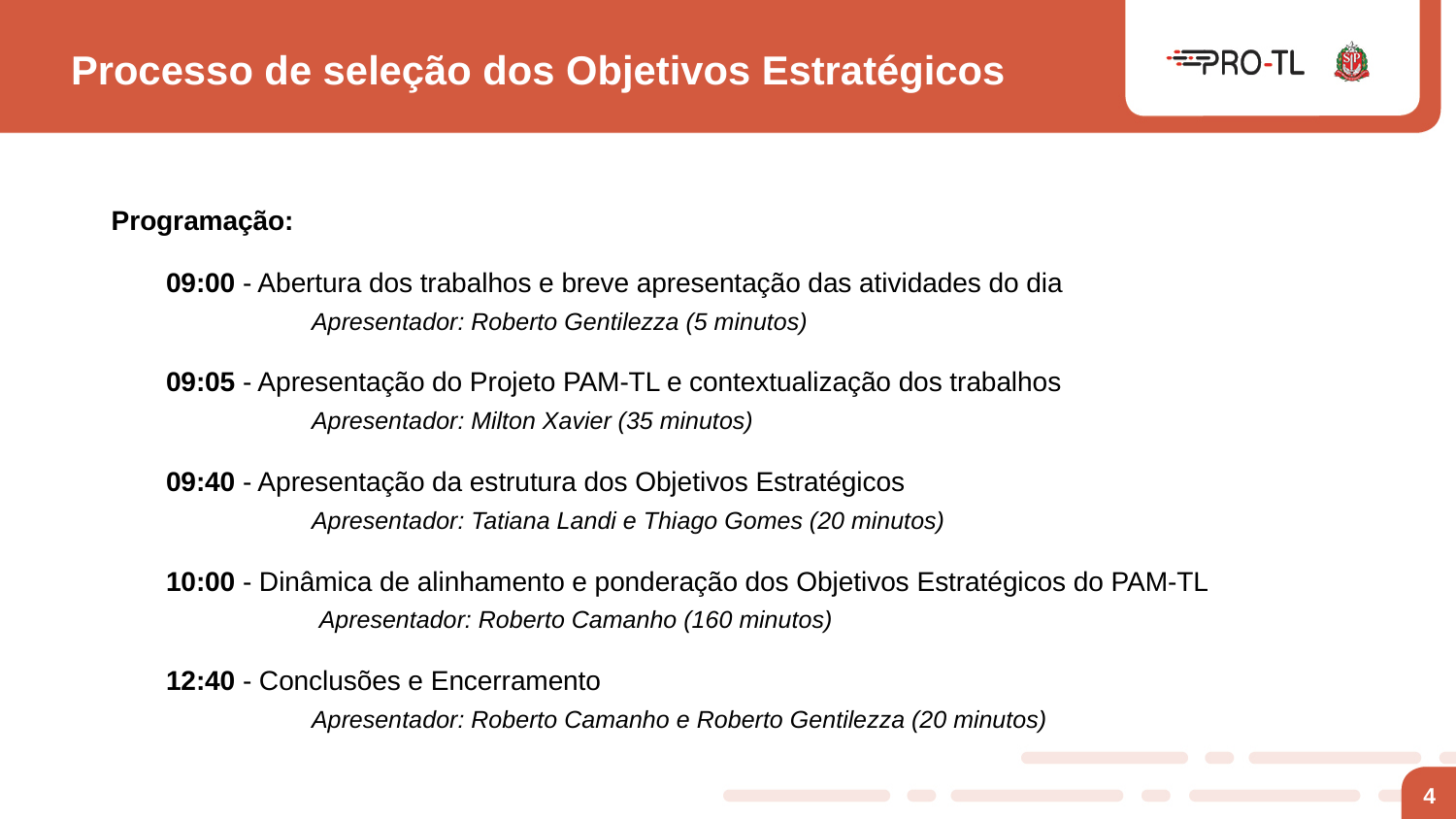

Processo de seleção dos Objetivos Estratégicos
Programação:
09:00 - Abertura dos trabalhos e breve apresentação das atividades do dia
	Apresentador: Roberto Gentilezza (5 minutos)
09:05 - Apresentação do Projeto PAM-TL e contextualização dos trabalhos
	Apresentador: Milton Xavier (35 minutos)
09:40 - Apresentação da estrutura dos Objetivos Estratégicos
	Apresentador: Tatiana Landi e Thiago Gomes (20 minutos)
10:00 - Dinâmica de alinhamento e ponderação dos Objetivos Estratégicos do PAM-TL
	 Apresentador: Roberto Camanho (160 minutos)
12:40 - Conclusões e Encerramento
	Apresentador: Roberto Camanho e Roberto Gentilezza (20 minutos)
4